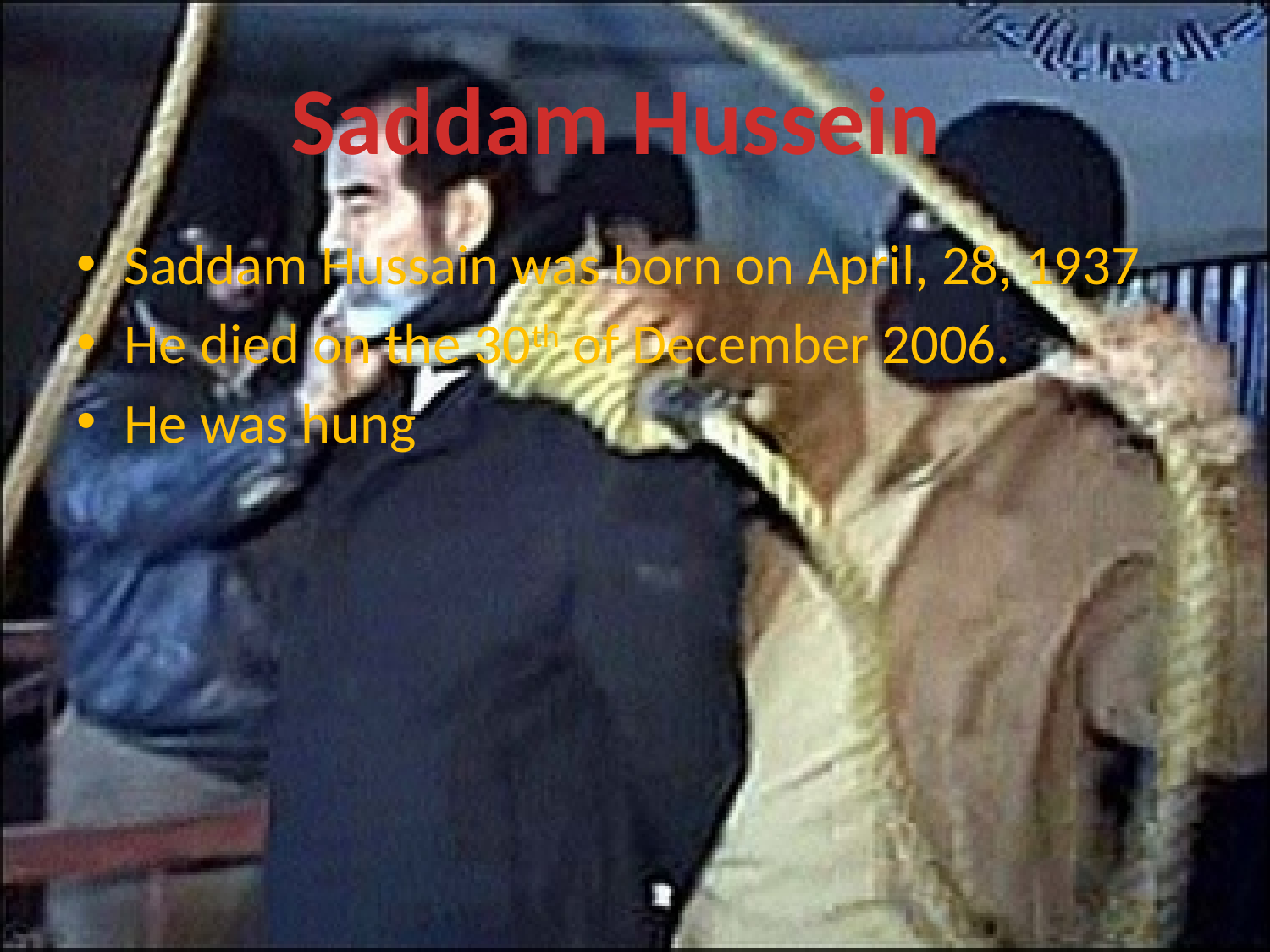

#
Saddam Hussein
Saddam Hussain was born on April, 28, 1937
He died on the 30th of December 2006.
He was hung